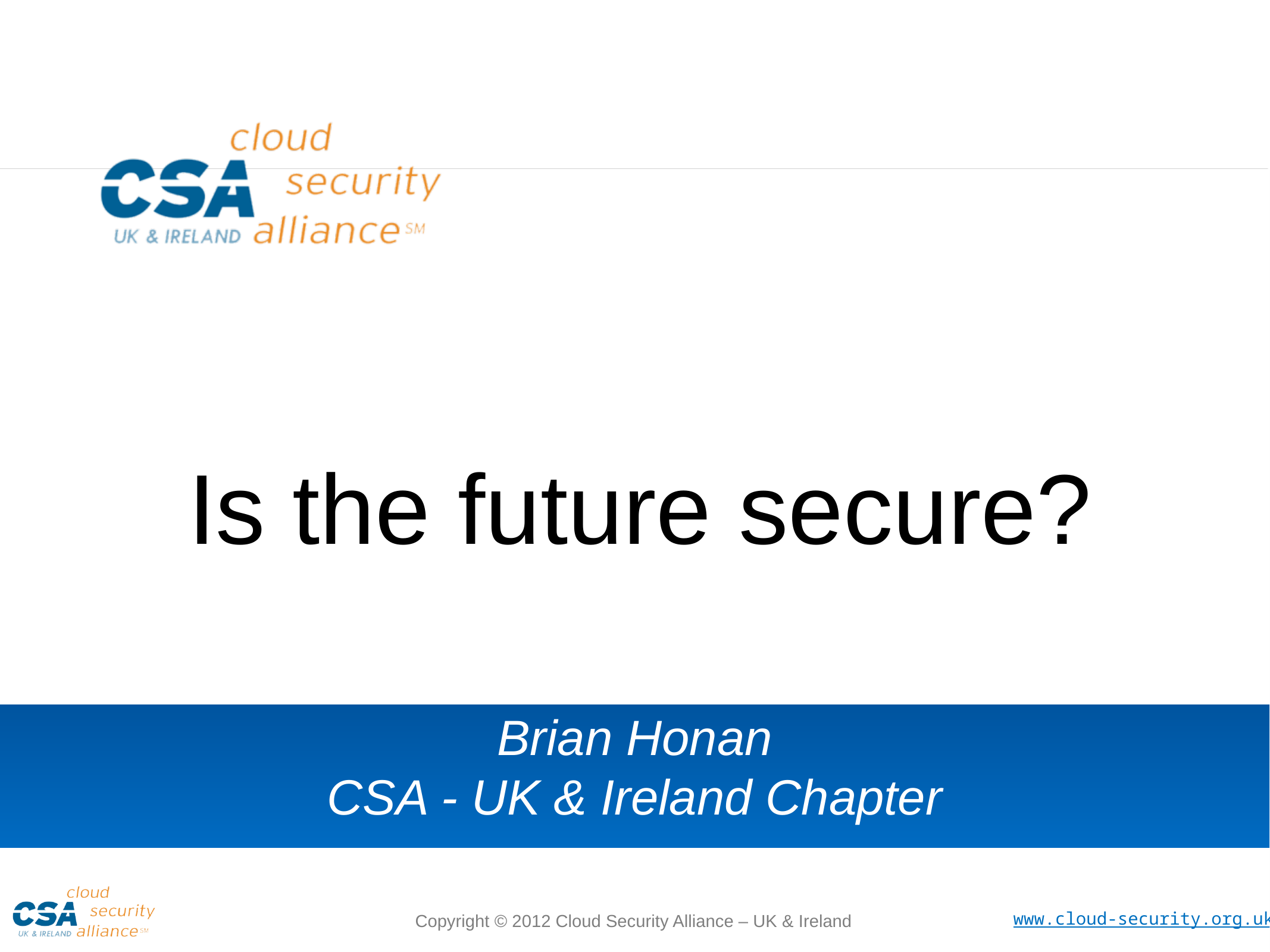

# Is the future secure?
Brian Honan
CSA - UK & Ireland Chapter